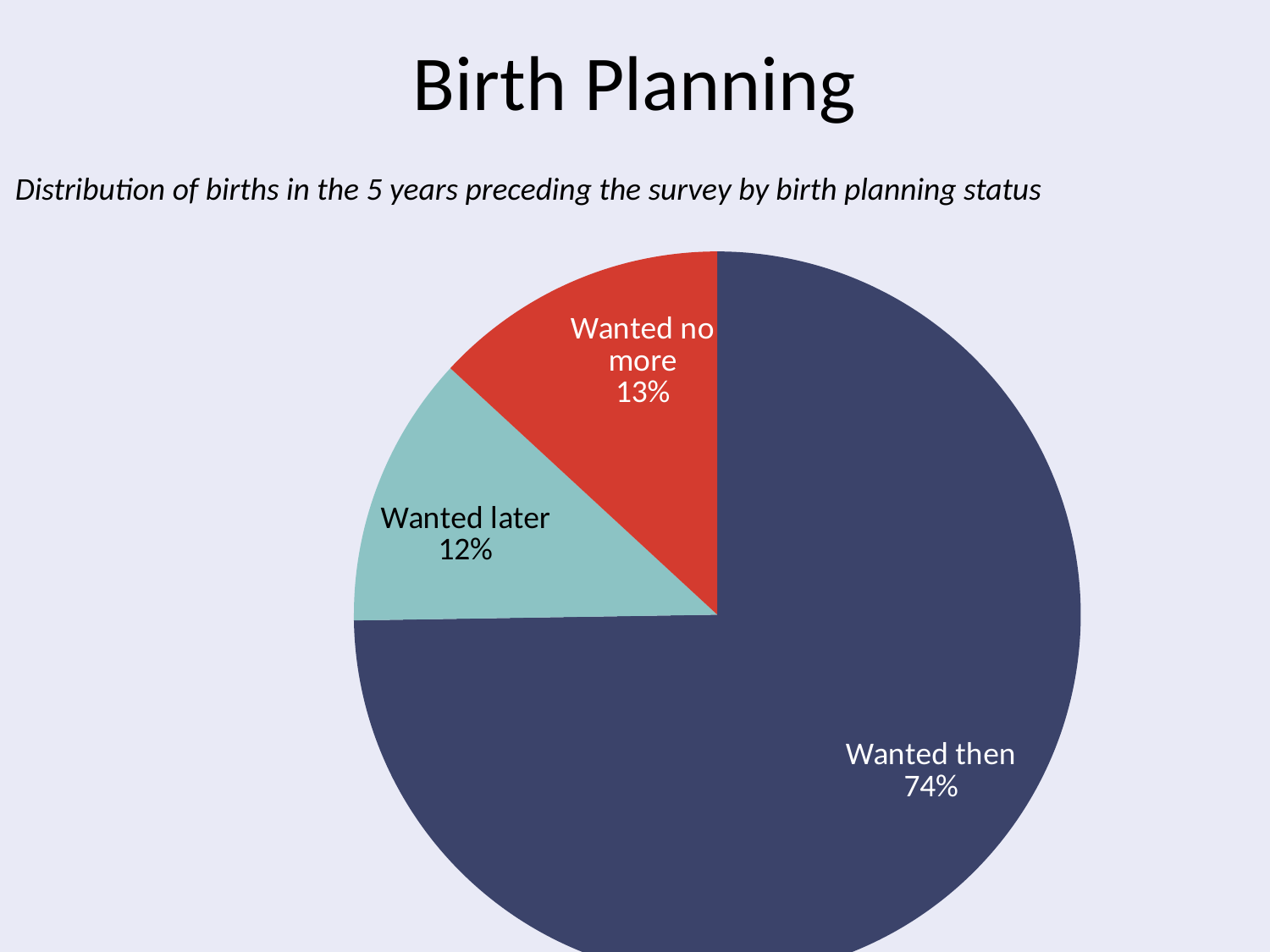

# Birth Planning
Distribution of births in the 5 years preceding the survey by birth planning status

### Chart

| Category | Sales |
|---|---|
| Wanted then | 74.0 |
| Wanted later | 12.0 |
| Wanted no more | 13.0 |